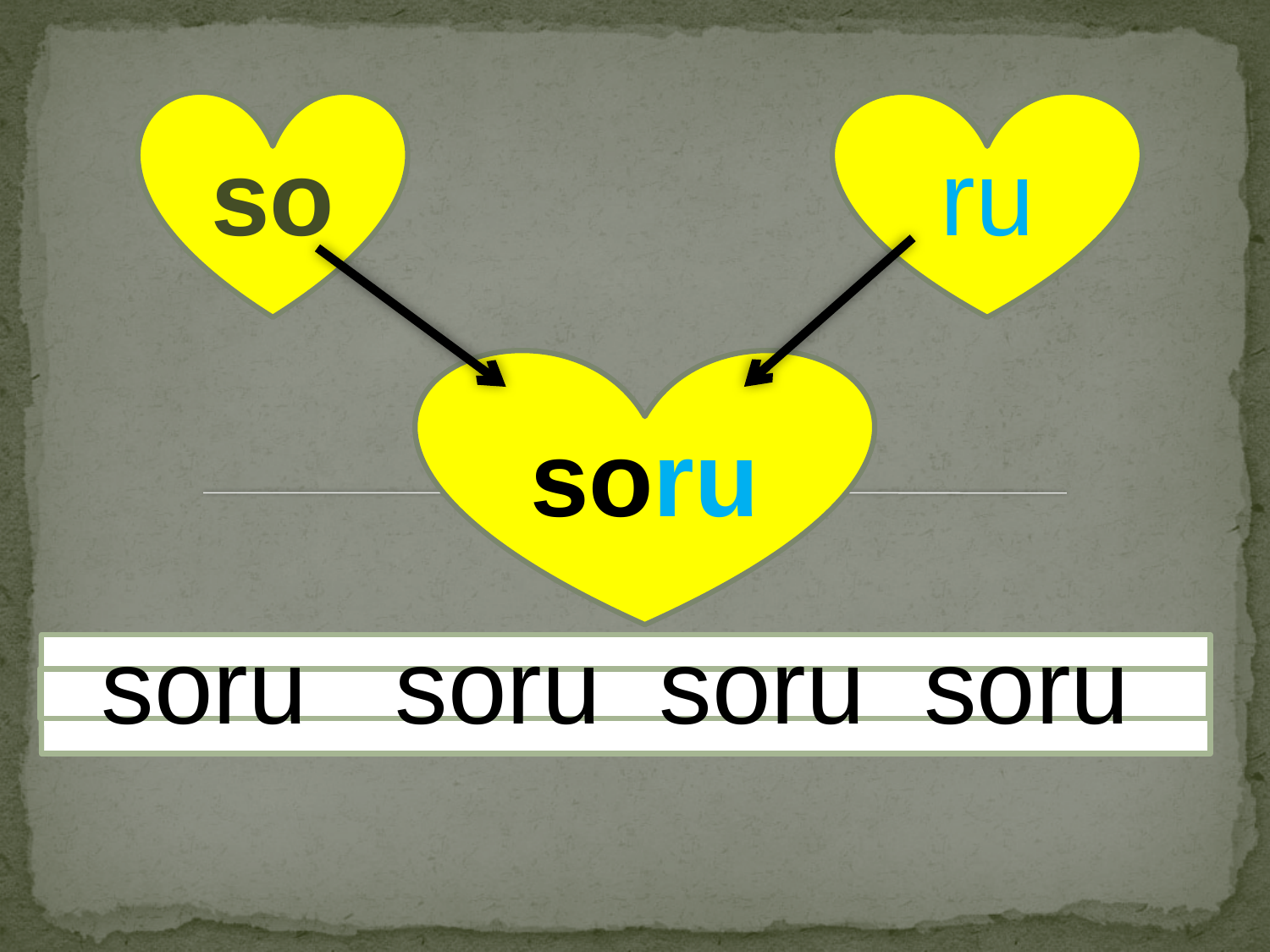

so
ru

soru

  soru   soru  soru  soru